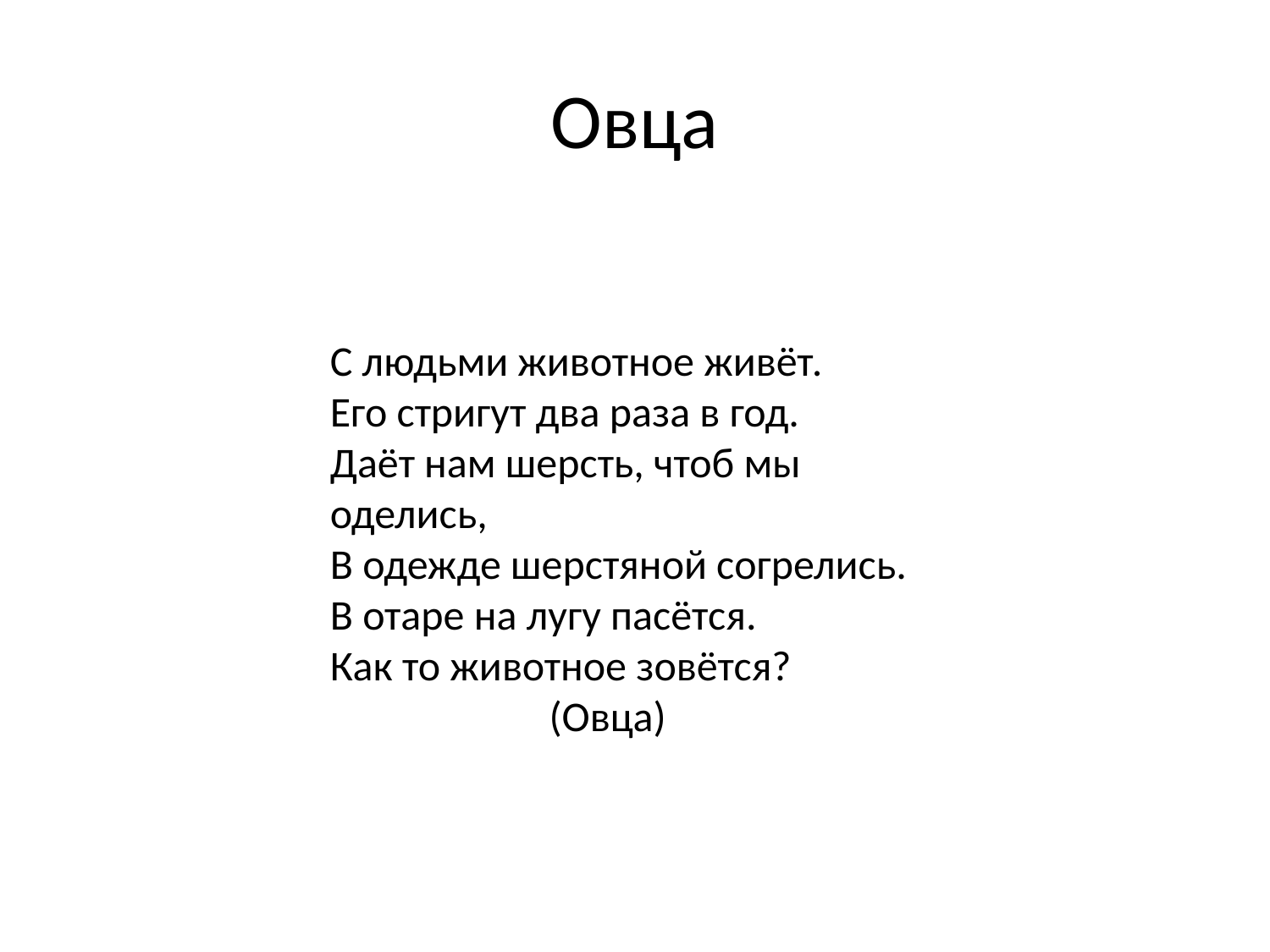

# Овца

С людьми животное живёт.
Его стригут два раза в год.
Даёт нам шерсть, чтоб мы оделись,
В одежде шерстяной согрелись.
В отаре на лугу пасётся.
Как то животное зовётся?
                       (Овца)